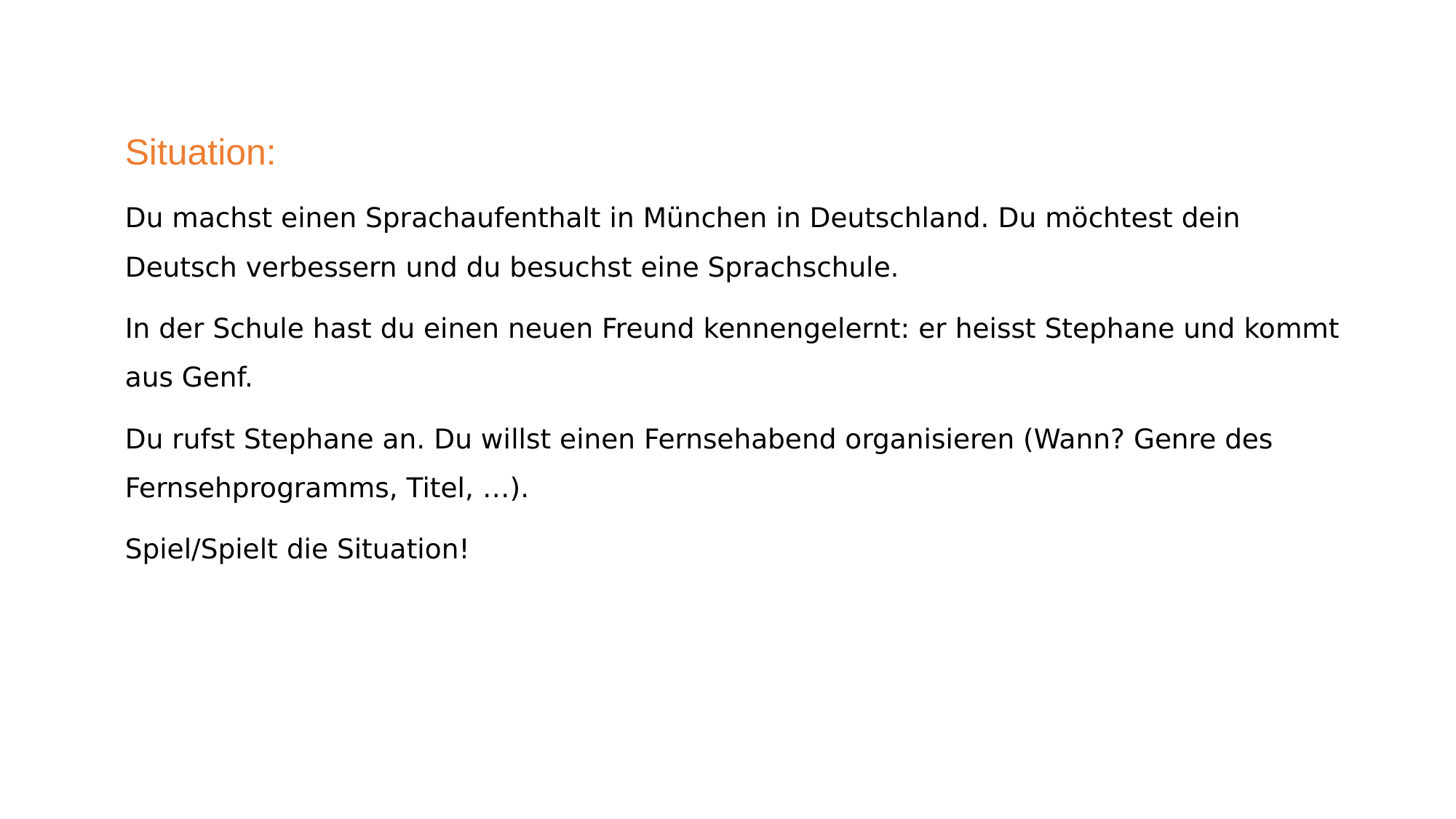

Situation:
Du machst einen Sprachaufenthalt in München in Deutschland. Du möchtest dein Deutsch verbessern und du besuchst eine Sprachschule.
In der Schule hast du einen neuen Freund kennengelernt: er heisst Stephane und kommt aus Genf.
Du rufst Stephane an. Du willst einen Fernsehabend organisieren (Wann? Genre des Fernsehprogramms, Titel, …).
Spiel/Spielt die Situation!